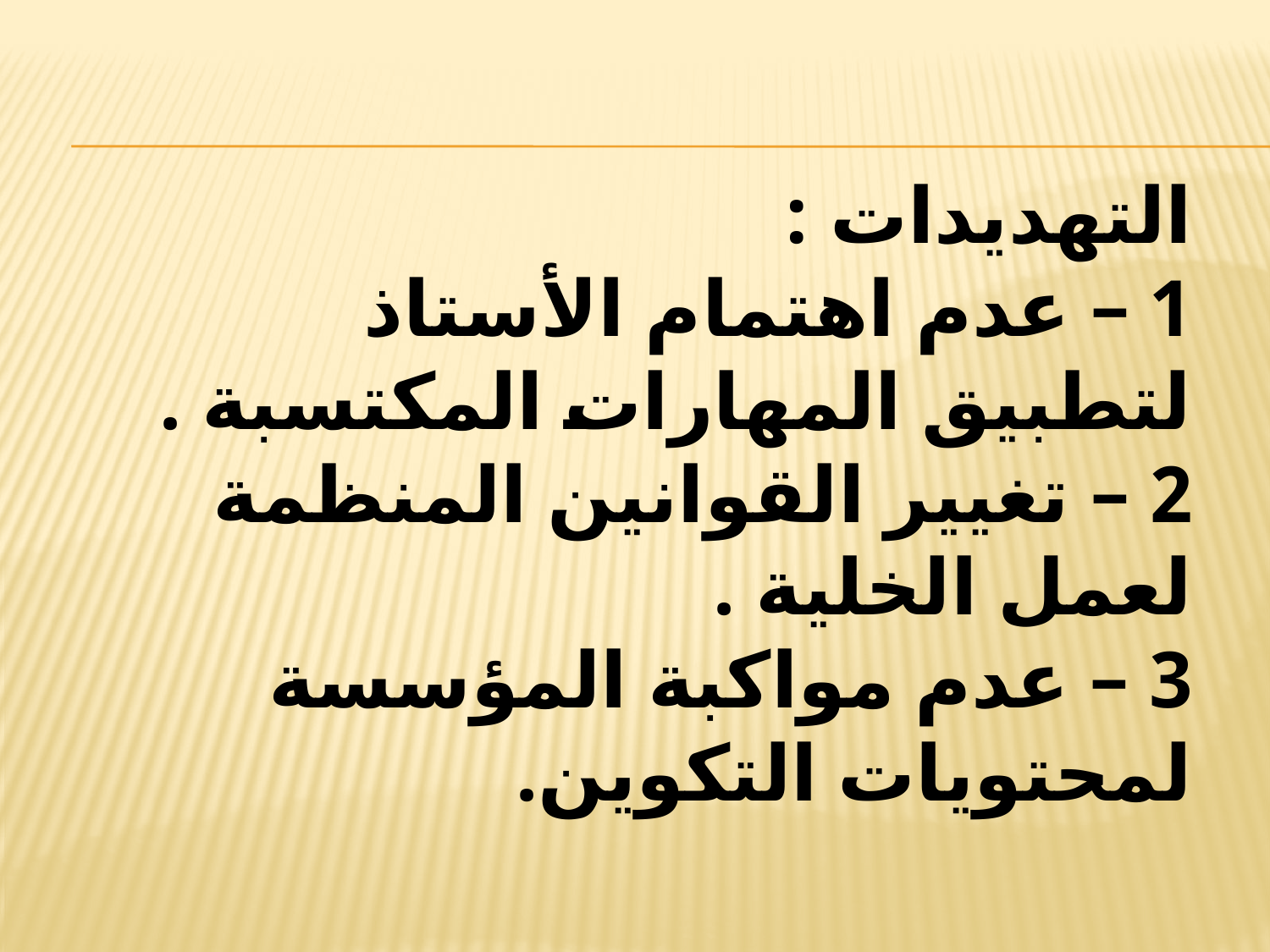

التهديدات :
1 – عدم اهتمام الأستاذ لتطبيق المهارات المكتسبة .
2 – تغيير القوانين المنظمة لعمل الخلية .
3 – عدم مواكبة المؤسسة لمحتويات التكوين.